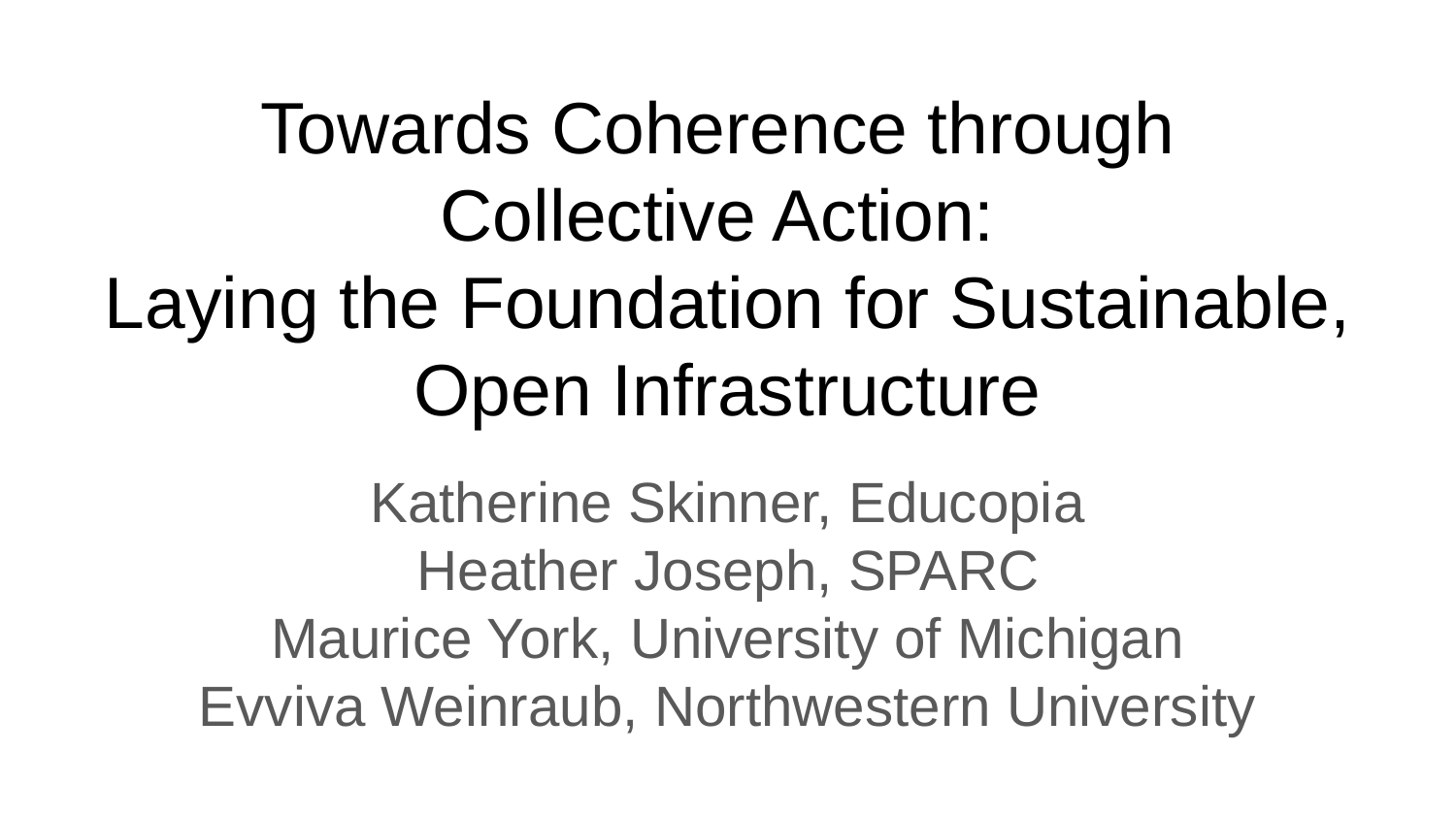

# Towards Coherence through
Collective Action:
Laying the Foundation for Sustainable, Open Infrastructure
Katherine Skinner, Educopia
Heather Joseph, SPARC
Maurice York, University of Michigan
Evviva Weinraub, Northwestern University